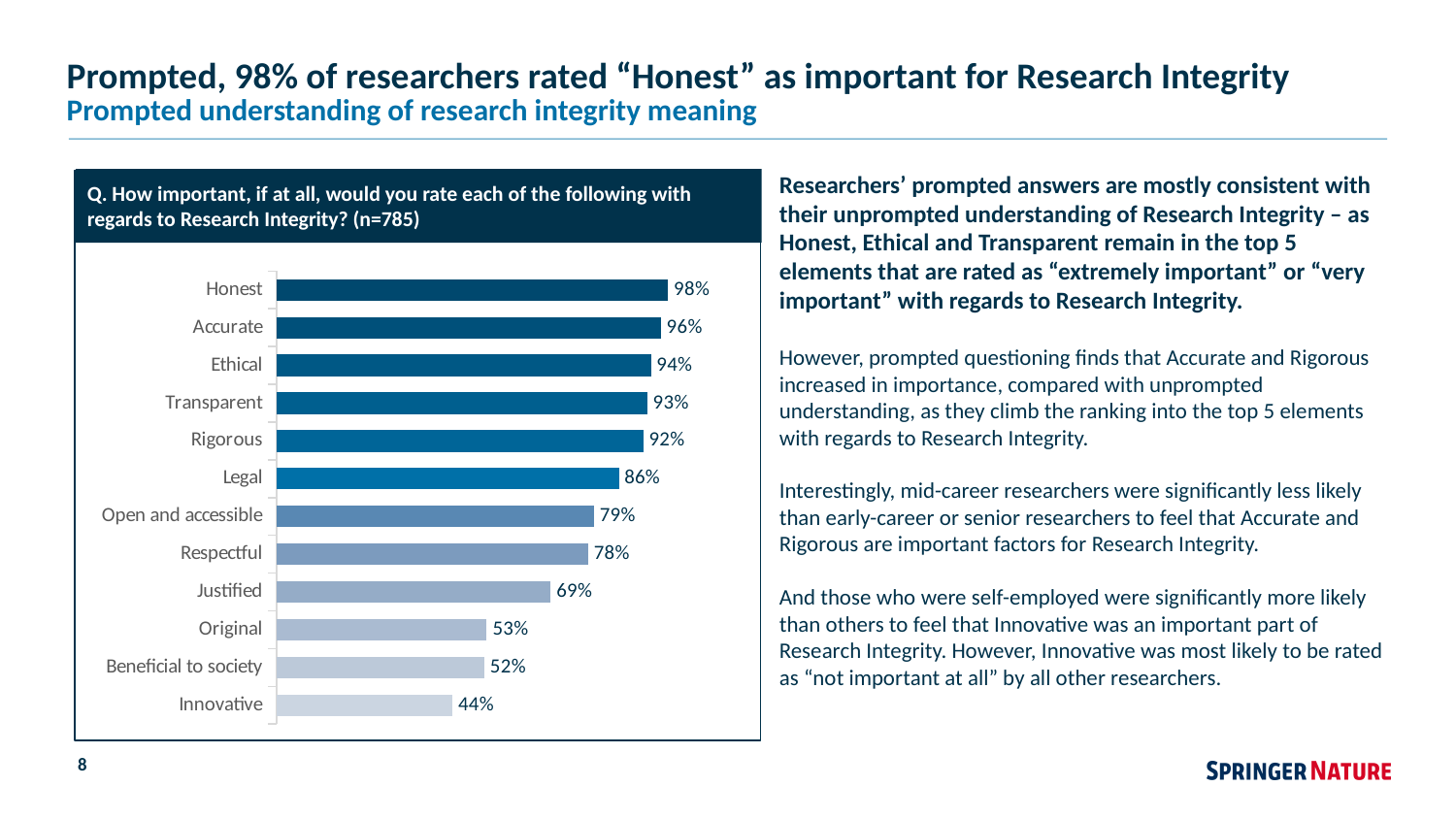

# Prompted, 98% of researchers rated “Honest” as important for Research Integrity
Prompted understanding of research integrity meaning
Q. How important, if at all, would you rate each of the following with regards to Research Integrity? (n=785)
Researchers’ prompted answers are mostly consistent with their unprompted understanding of Research Integrity – as Honest, Ethical and Transparent remain in the top 5 elements that are rated as “extremely important” or “very important” with regards to Research Integrity.

However, prompted questioning finds that Accurate and Rigorous increased in importance, compared with unprompted understanding, as they climb the ranking into the top 5 elements with regards to Research Integrity.

Interestingly, mid-career researchers were significantly less likely than early-career or senior researchers to feel that Accurate and Rigorous are important factors for Research Integrity.

And those who were self-employed were significantly more likely than others to feel that Innovative was an important part of Research Integrity. However, Innovative was most likely to be rated as “not important at all” by all other researchers.

### Chart

| Category | Extremely important + Very important |
|---|---|
| Innovative | 0.4394904458599 |
| Beneficial to society | 0.5196950444727 |
| Original | 0.5253164556962 |
| Justified | 0.6853503184713 |
| Respectful | 0.7789072426938 |
| Open and accessible | 0.7934093789607 |
| Legal | 0.8555133079848 |
| Rigorous | 0.9164556962025 |
| Transparent | 0.926582278481 |
| Ethical | 0.9355246523388 |
| Accurate | 0.9607097591888 |
| Honest | 0.97845373891 |